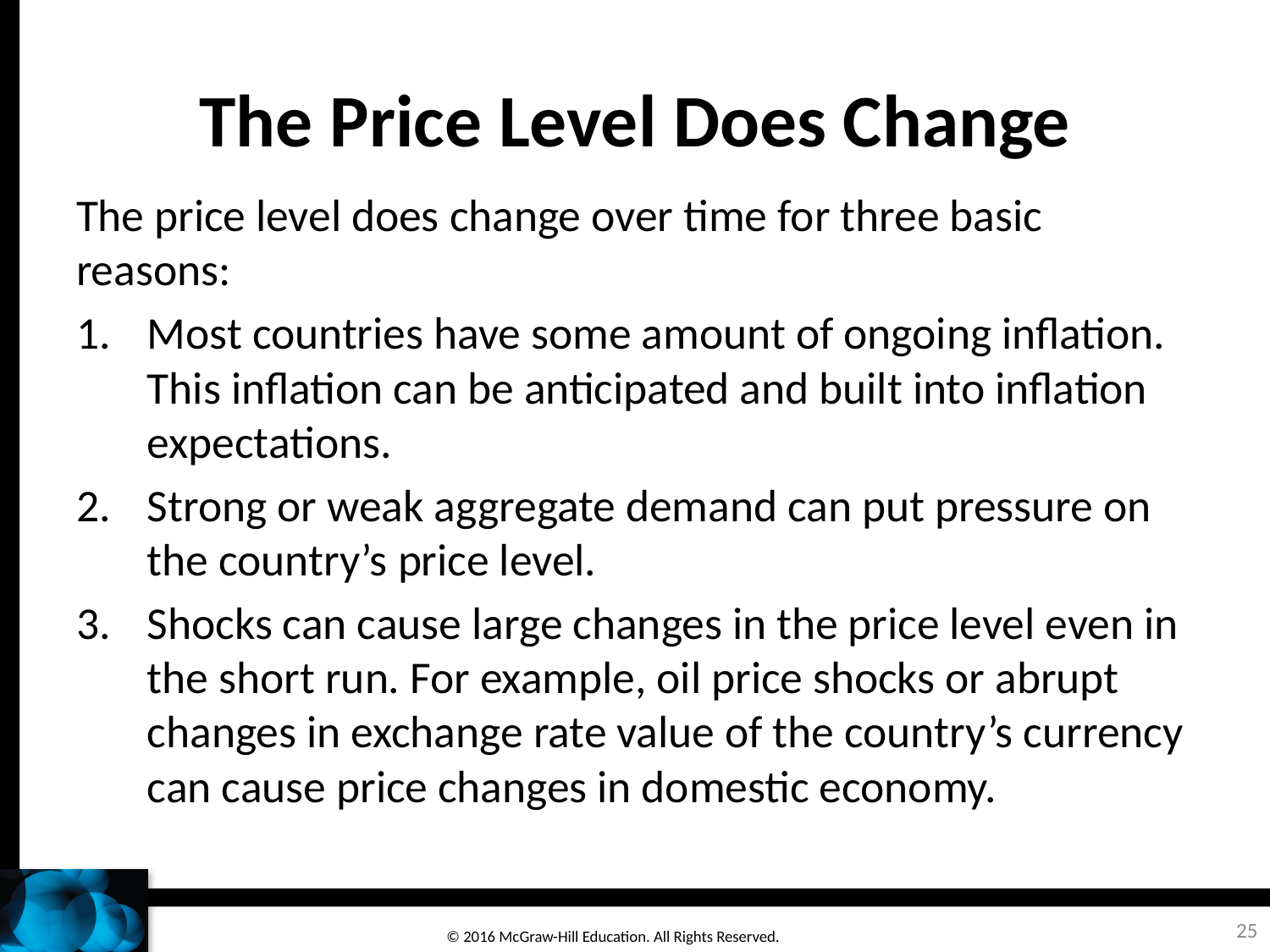

# The Price Level Does Change
The price level does change over time for three basic reasons:
Most countries have some amount of ongoing inflation. This inflation can be anticipated and built into inflation expectations.
Strong or weak aggregate demand can put pressure on the country’s price level.
Shocks can cause large changes in the price level even in the short run. For example, oil price shocks or abrupt changes in exchange rate value of the country’s currency can cause price changes in domestic economy.

25
© 2016 McGraw-Hill Education. All Rights Reserved.